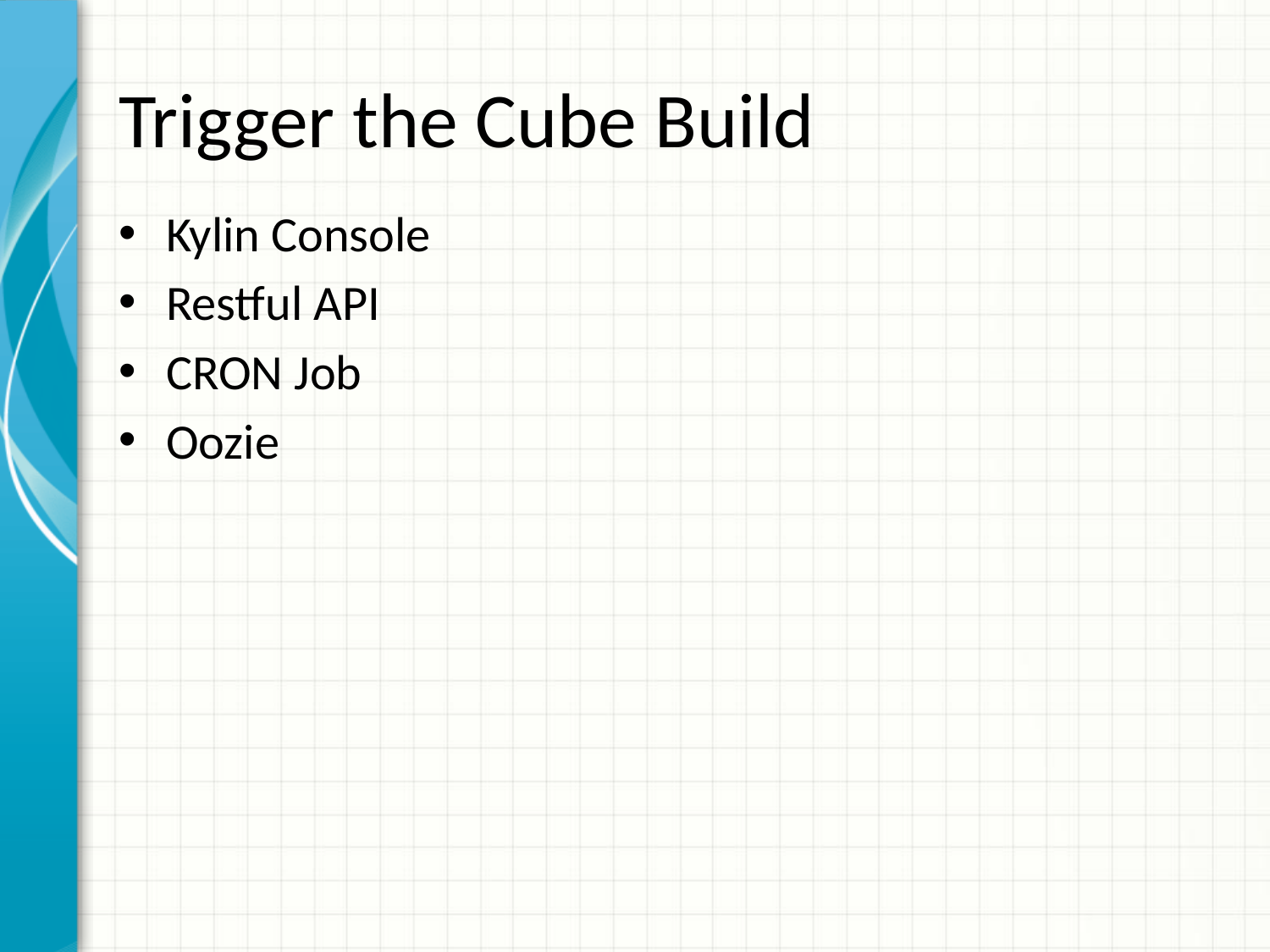

# Trigger the Cube Build
Kylin Console
Restful API
CRON Job
Oozie